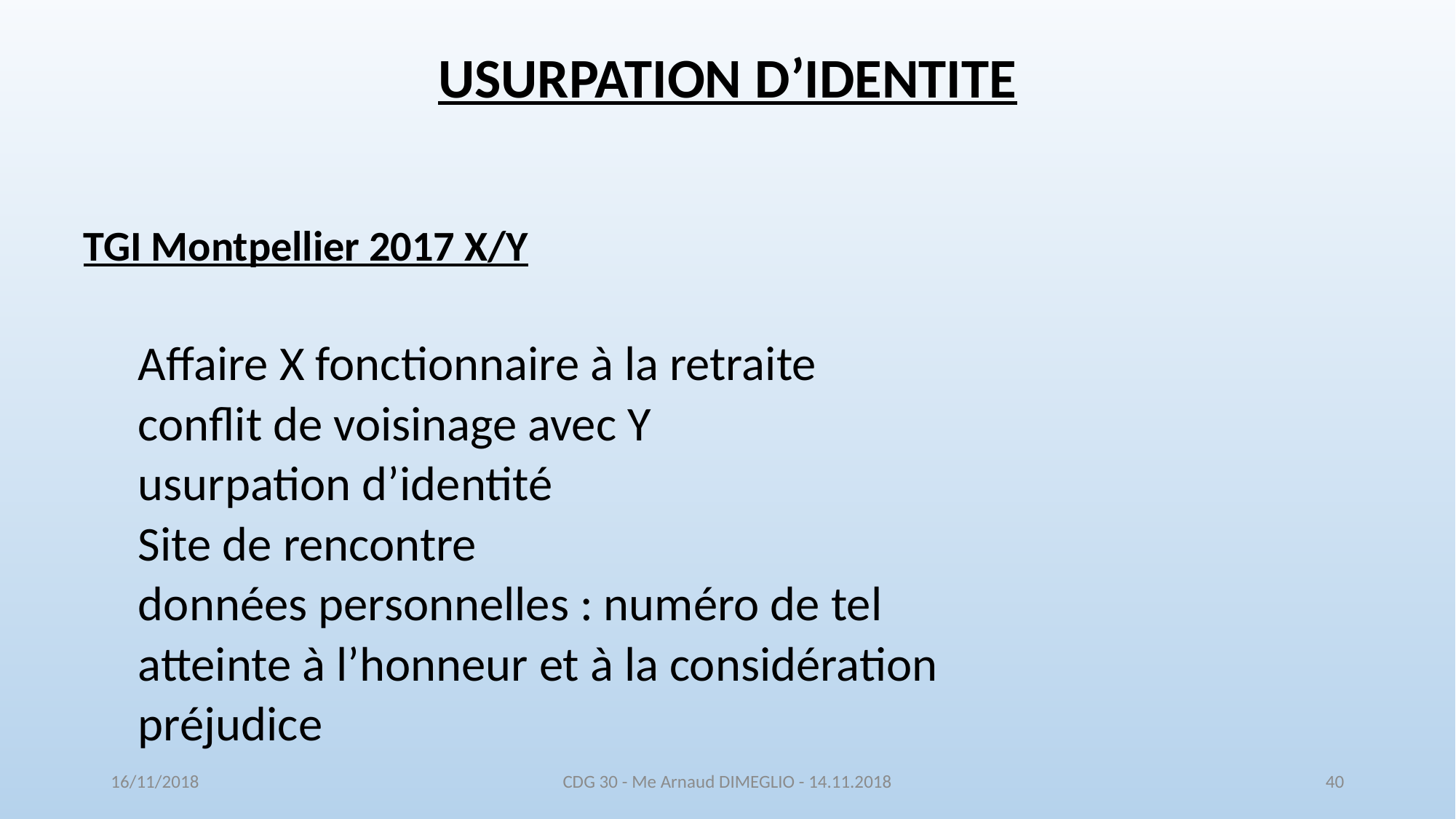

# USURPATION D’IDENTITE

TGI Montpellier 2017 X/Y

Affaire X fonctionnaire à la retraite
conflit de voisinage avec Y
usurpation d’identité
Site de rencontre
données personnelles : numéro de tel
atteinte à l’honneur et à la considération
préjudice

16/11/2018
CDG 30 - Me Arnaud DIMEGLIO - 14.11.2018
40